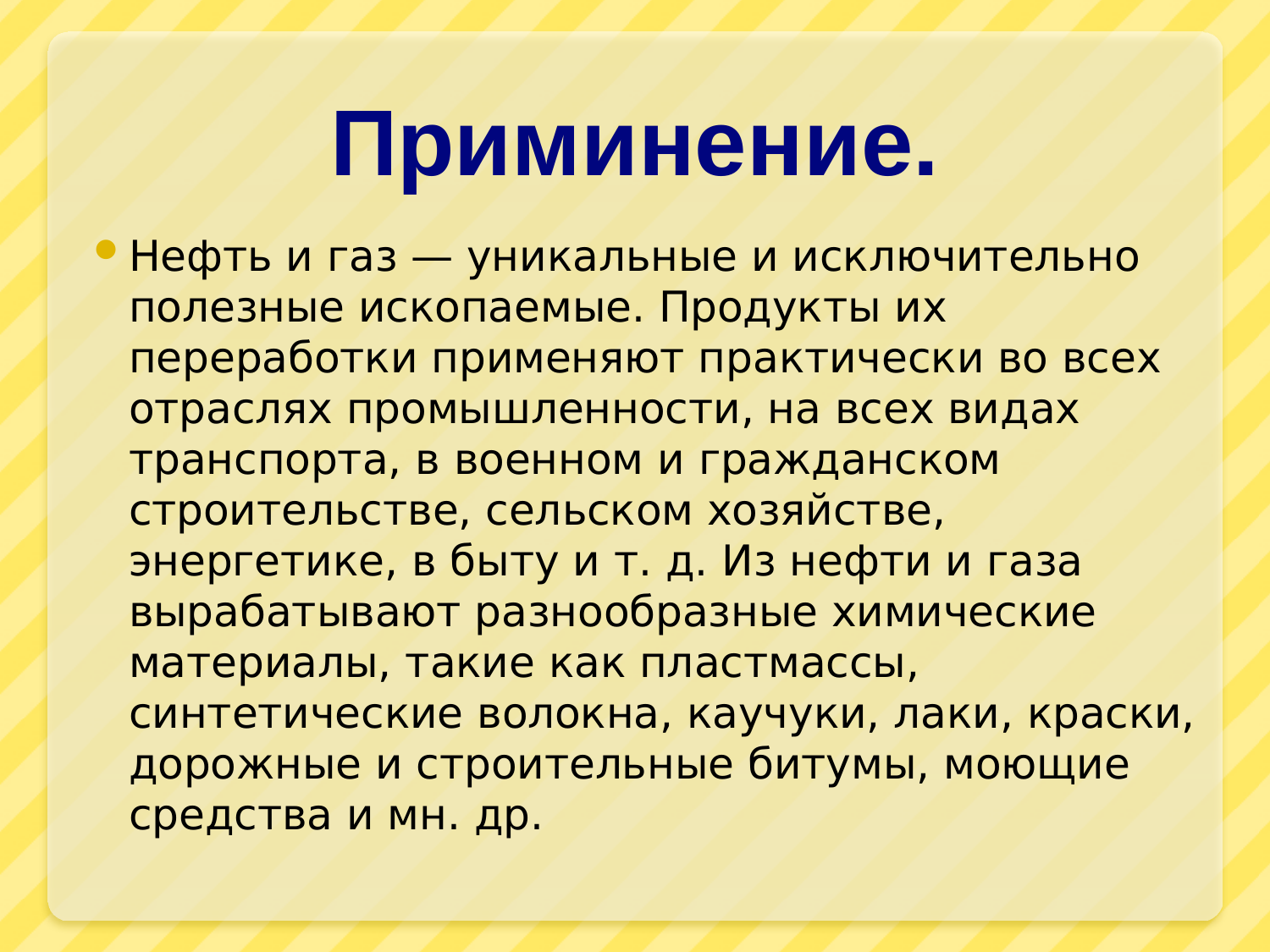

# Приминение.
Нефть и газ — уникальные и исключительно полезные ископаемые. Продукты их переработки применяют практически во всех отраслях промышленности, на всех видах транспорта, в военном и гражданском строительстве, сельском хозяйстве, энергетике, в быту и т. д. Из нефти и газа вырабатывают разнообразные химические материалы, такие как пластмассы, синтетические волокна, каучуки, лаки, краски, дорожные и строительные битумы, моющие средства и мн. др.